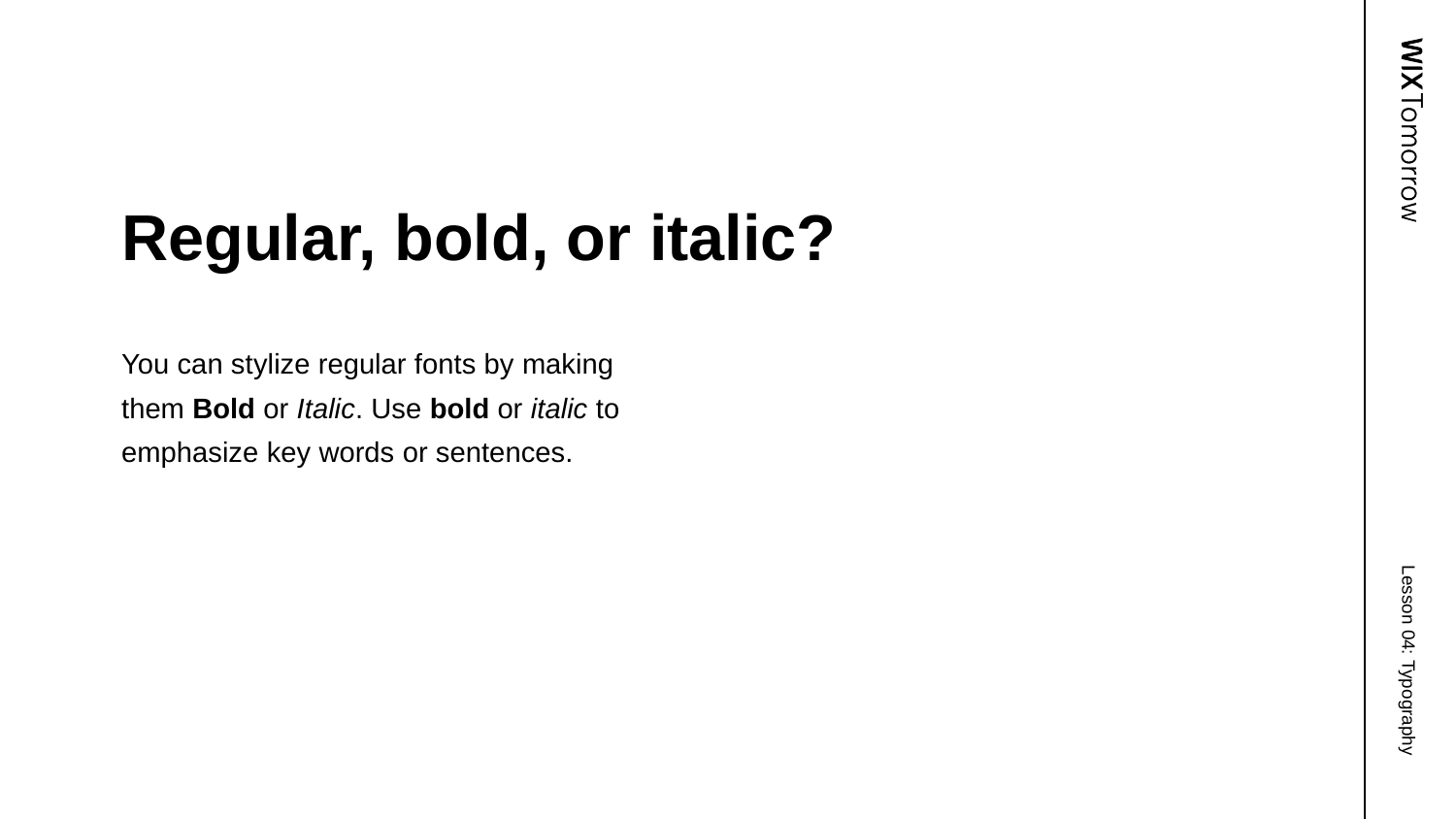

# Regular, bold, or italic?
You can stylize regular fonts by making them Bold or Italic. Use bold or italic to emphasize key words or sentences.